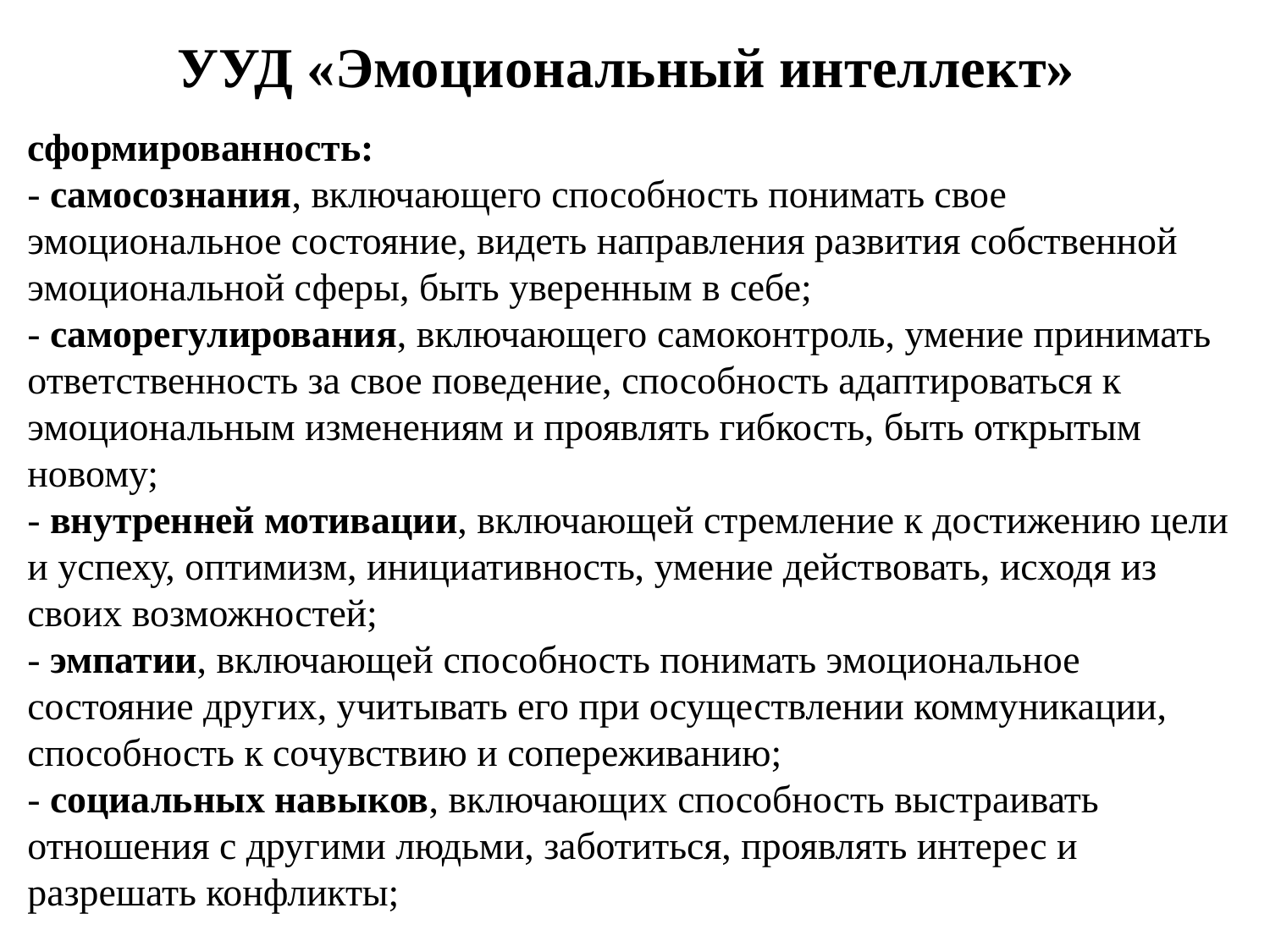

# УУД «Эмоциональный интеллект»
сформированность:
- самосознания, включающего способность понимать свое эмоциональное состояние, видеть направления развития собственной эмоциональной сферы, быть уверенным в себе;
- саморегулирования, включающего самоконтроль, умение принимать ответственность за свое поведение, способность адаптироваться к эмоциональным изменениям и проявлять гибкость, быть открытым новому;
- внутренней мотивации, включающей стремление к достижению цели и успеху, оптимизм, инициативность, умение действовать, исходя из своих возможностей;
- эмпатии, включающей способность понимать эмоциональное состояние других, учитывать его при осуществлении коммуникации, способность к сочувствию и сопереживанию;
- социальных навыков, включающих способность выстраивать отношения с другими людьми, заботиться, проявлять интерес и разрешать конфликты;